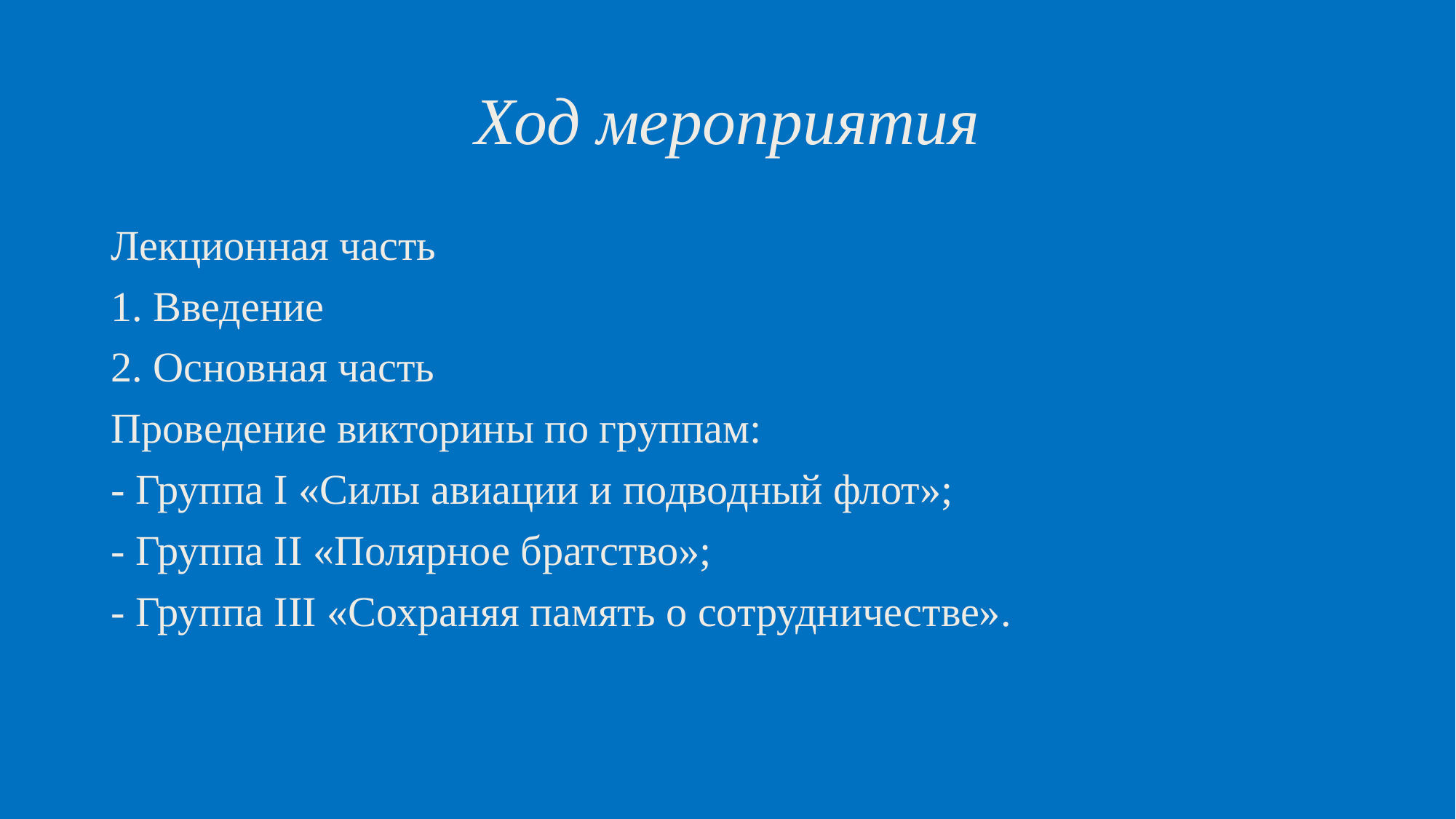

# Ход мероприятия
Лекционная часть
1. Введение
2. Основная часть
Проведение викторины по группам:
- Группа I «Силы авиации и подводный флот»;
- Группа II «Полярное братство»;
- Группа III «Сохраняя память о сотрудничестве».